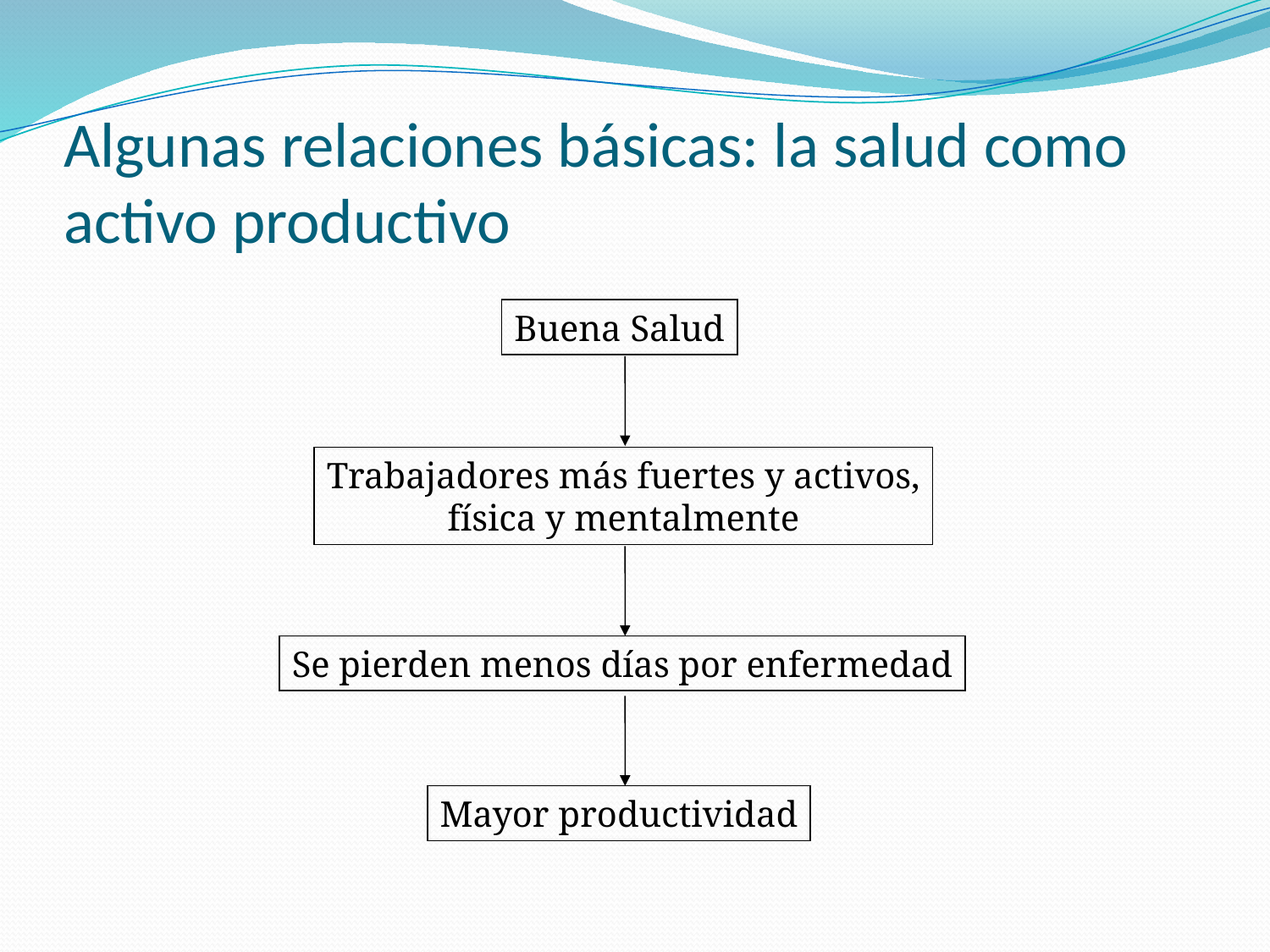

# Algunas relaciones básicas: la salud como activo productivo
Buena Salud

Trabajadores más fuertes y activos,
física y mentalmente

Se pierden menos días por enfermedad

Mayor productividad